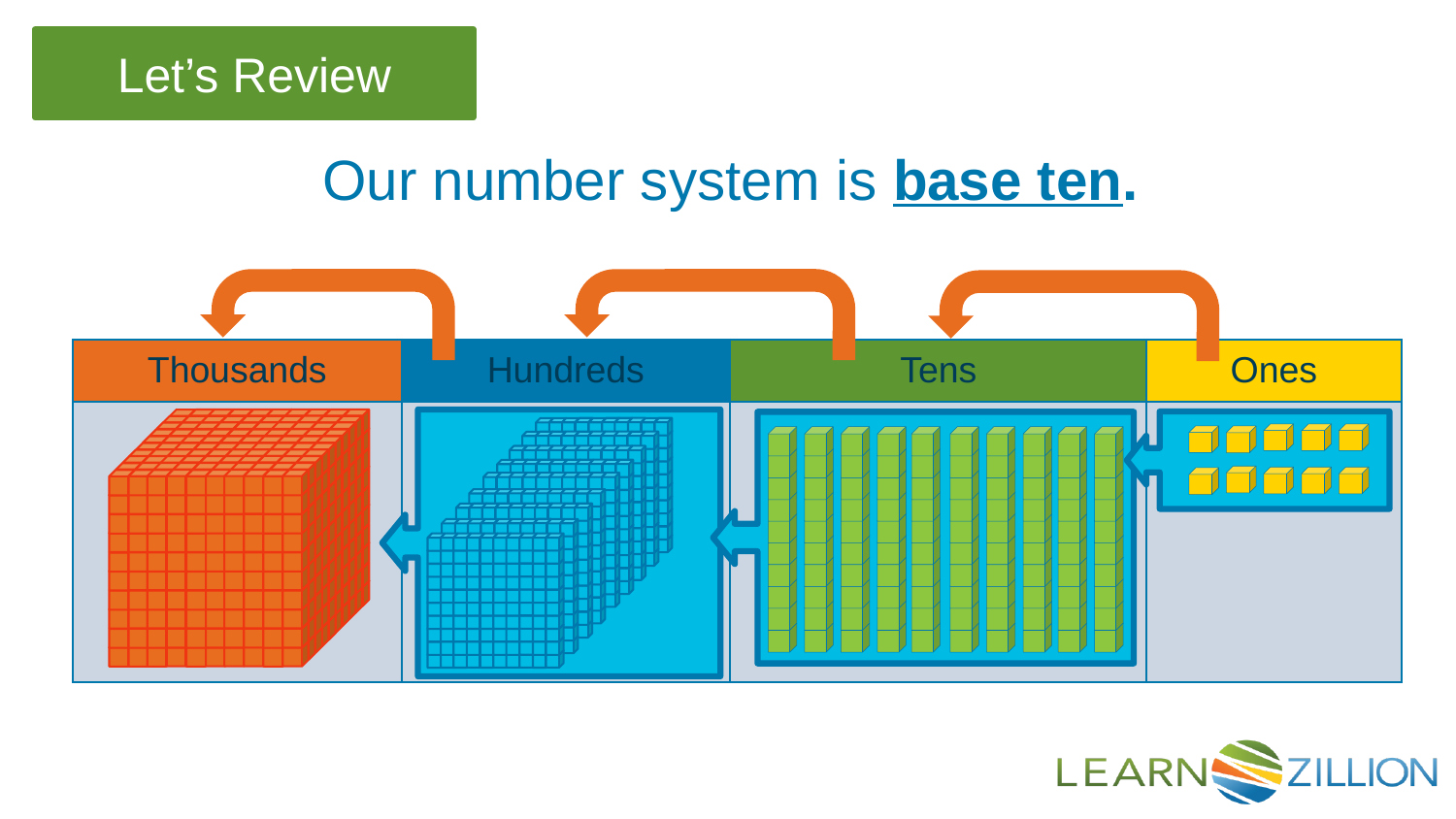

Our number system is base ten.

| Thousands | Hundreds | Tens | Ones |
| --- | --- | --- | --- |
|  |  |  |  |